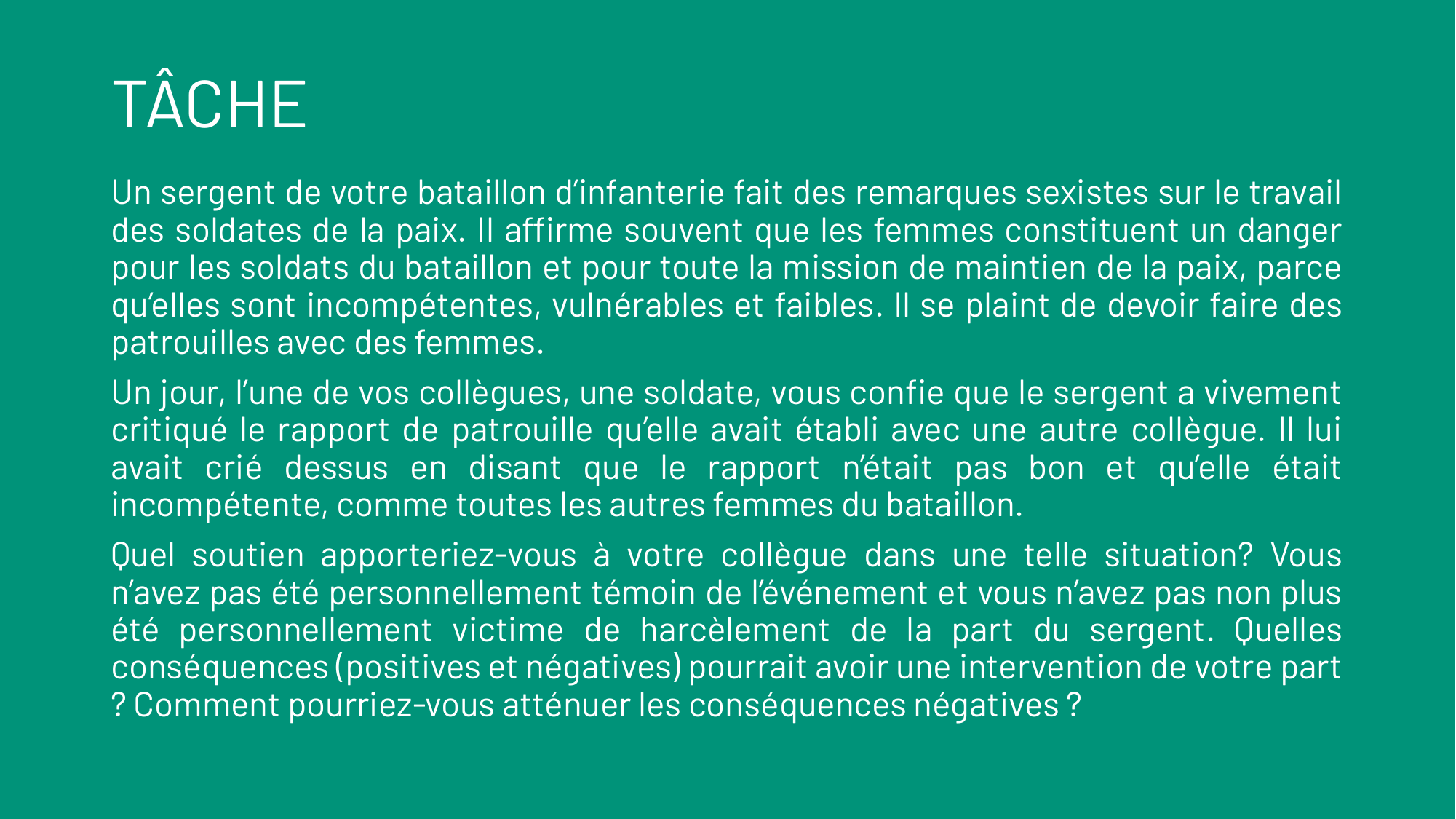

# TÂCHE
Un sergent de votre bataillon d’infanterie fait des remarques sexistes sur le travail des soldates de la paix. Il affirme souvent que les femmes constituent un danger pour les soldats du bataillon et pour toute la mission de maintien de la paix, parce qu’elles sont incompétentes, vulnérables et faibles. Il se plaint de devoir faire des patrouilles avec des femmes.
Un jour, l’une de vos collègues, une soldate, vous confie que le sergent a vivement critiqué le rapport de patrouille qu’elle avait établi avec une autre collègue. Il lui avait crié dessus en disant que le rapport n’était pas bon et qu’elle était incompétente, comme toutes les autres femmes du bataillon.
Quel soutien apporteriez-vous à votre collègue dans une telle situation? Vous n’avez pas été personnellement témoin de l’événement et vous n’avez pas non plus été personnellement victime de harcèlement de la part du sergent. Quelles conséquences (positives et négatives) pourrait avoir une intervention de votre part ? Comment pourriez-vous atténuer les conséquences négatives ?